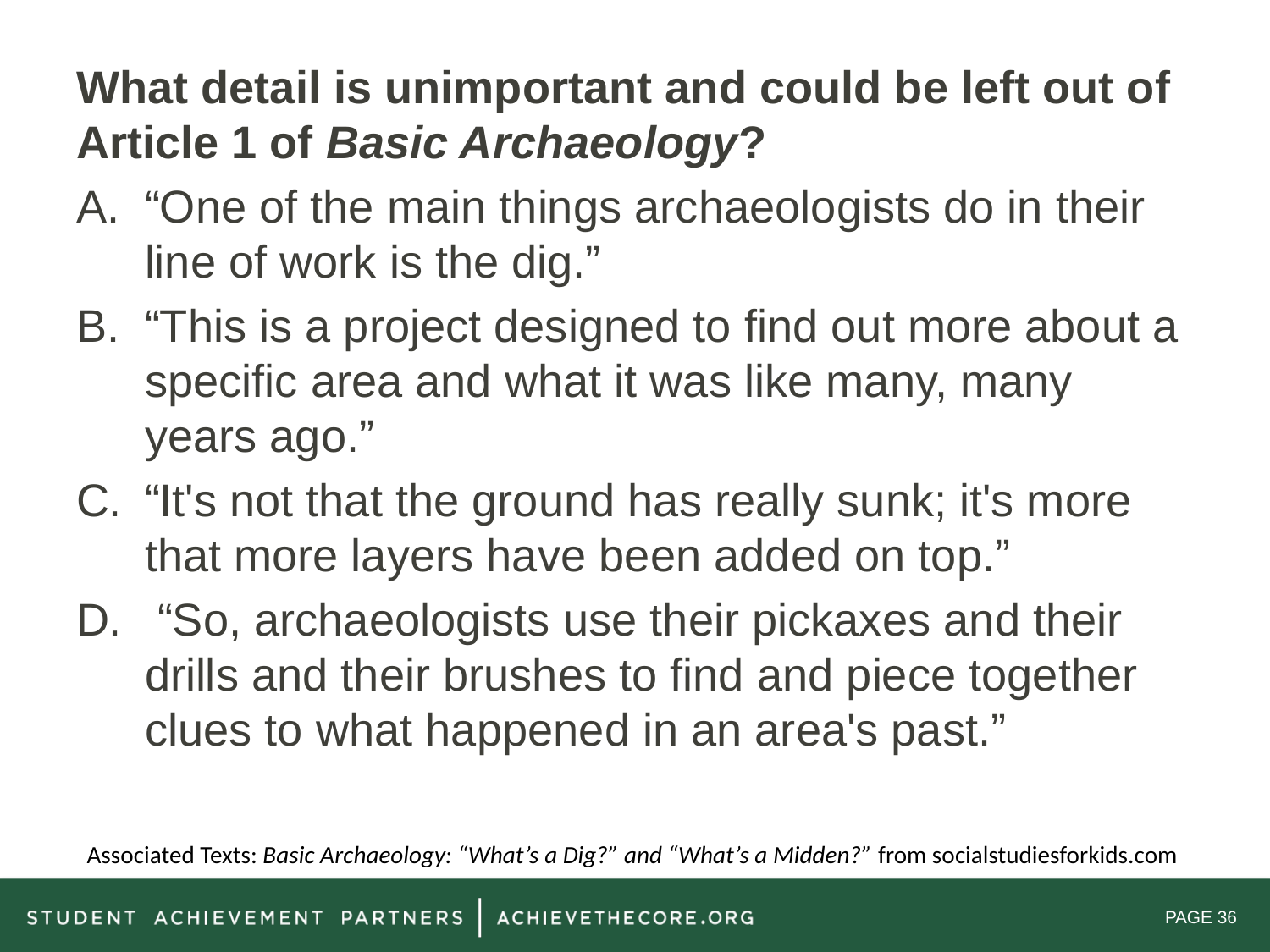

What detail is unimportant and could be left out of  Article 1 of Basic Archaeology?
“One of the main things archaeologists do in their line of work is the dig.”
“This is a project designed to find out more about a specific area and what it was like many, many years ago.”
“It's not that the ground has really sunk; it's more that more layers have been added on top.”
 “So, archaeologists use their pickaxes and their drills and their brushes to find and piece together clues to what happened in an area's past.”

Associated Texts: Basic Archaeology: “What’s a Dig?” and “What’s a Midden?” from socialstudiesforkids.com